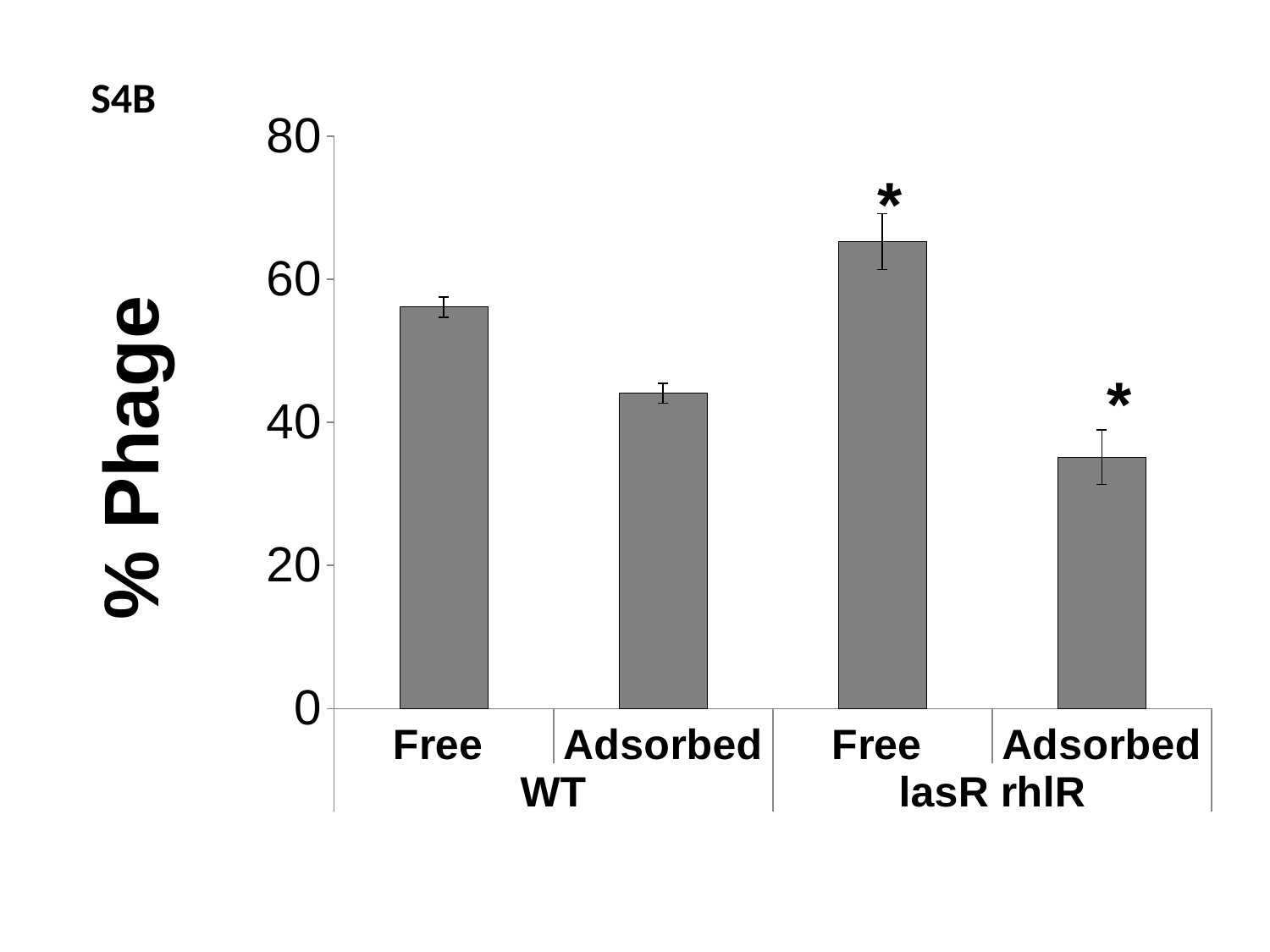

S4B

### Chart

| Category |  |
|---|---|
| Free  | 56.092987488443924 |
| Adsorbed | 44.0320741769413 |
| Free  | 65.22953238932871 |
| Adsorbed | 35.135435253653434 |
*
*